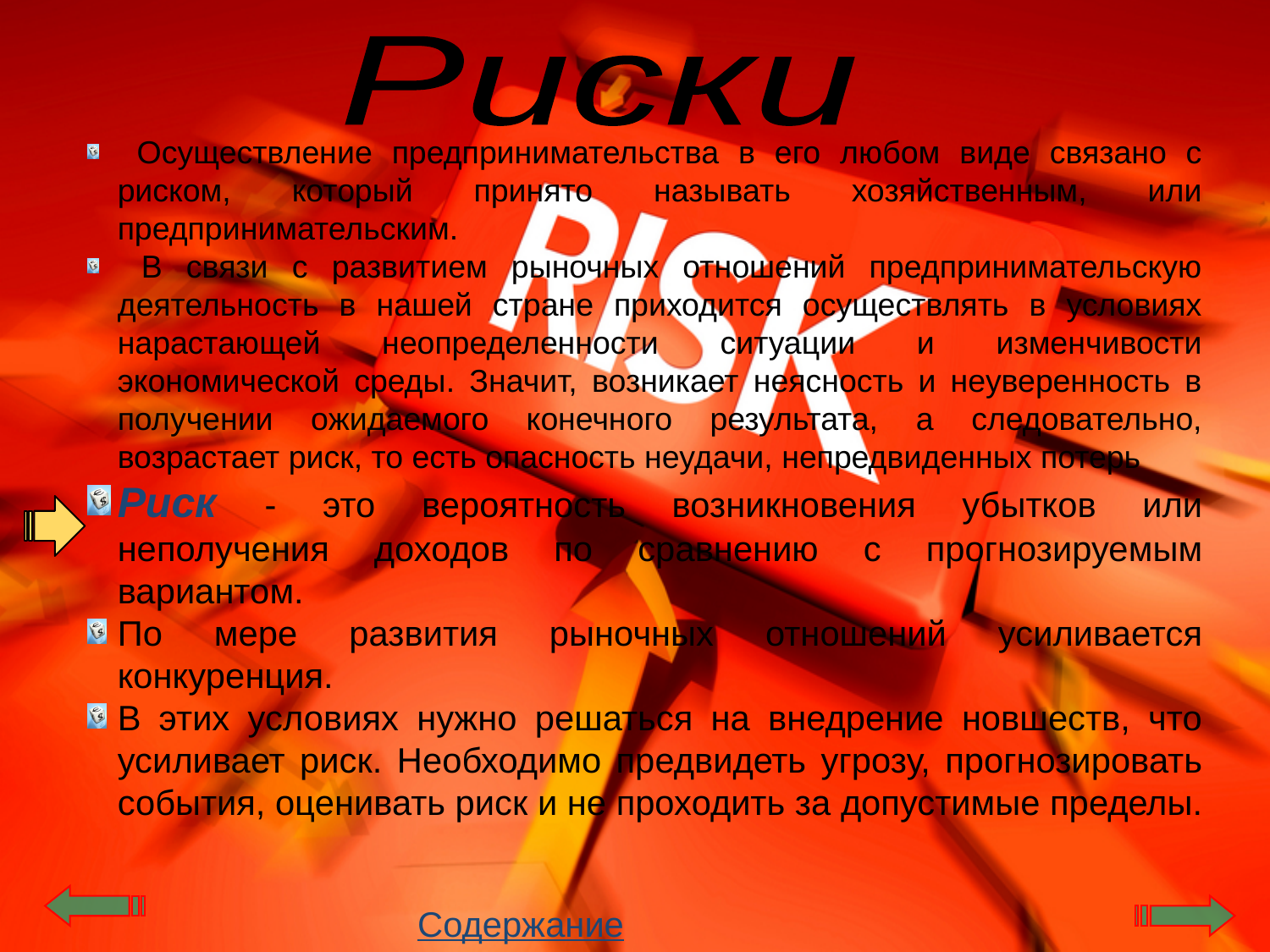

Риски
 Осуществление предпринимательства в его любом виде связано с риском, который принято называть хозяйственным, или предпринимательским.
 В связи с развитием рыночных отношений предпринимательскую деятельность в нашей стране приходится осуществлять в условиях нарастающей неопределенности ситуации и изменчивости экономической среды. Значит, возникает неясность и неуверенность в получении ожидаемого конечного результата, а следовательно, возрастает риск, то есть опасность неудачи, непредвиденных потерь
Риск - это вероятность возникновения убытков или неполучения доходов по сравнению с прогнозируемым вариантом.
По мере развития рыночных отношений усиливается конкуренция.
В этих условиях нужно решаться на внедрение новшеств, что усиливает риск. Необходимо предвидеть угрозу, прогнозировать события, оценивать риск и не проходить за допустимые пределы.

Содержание